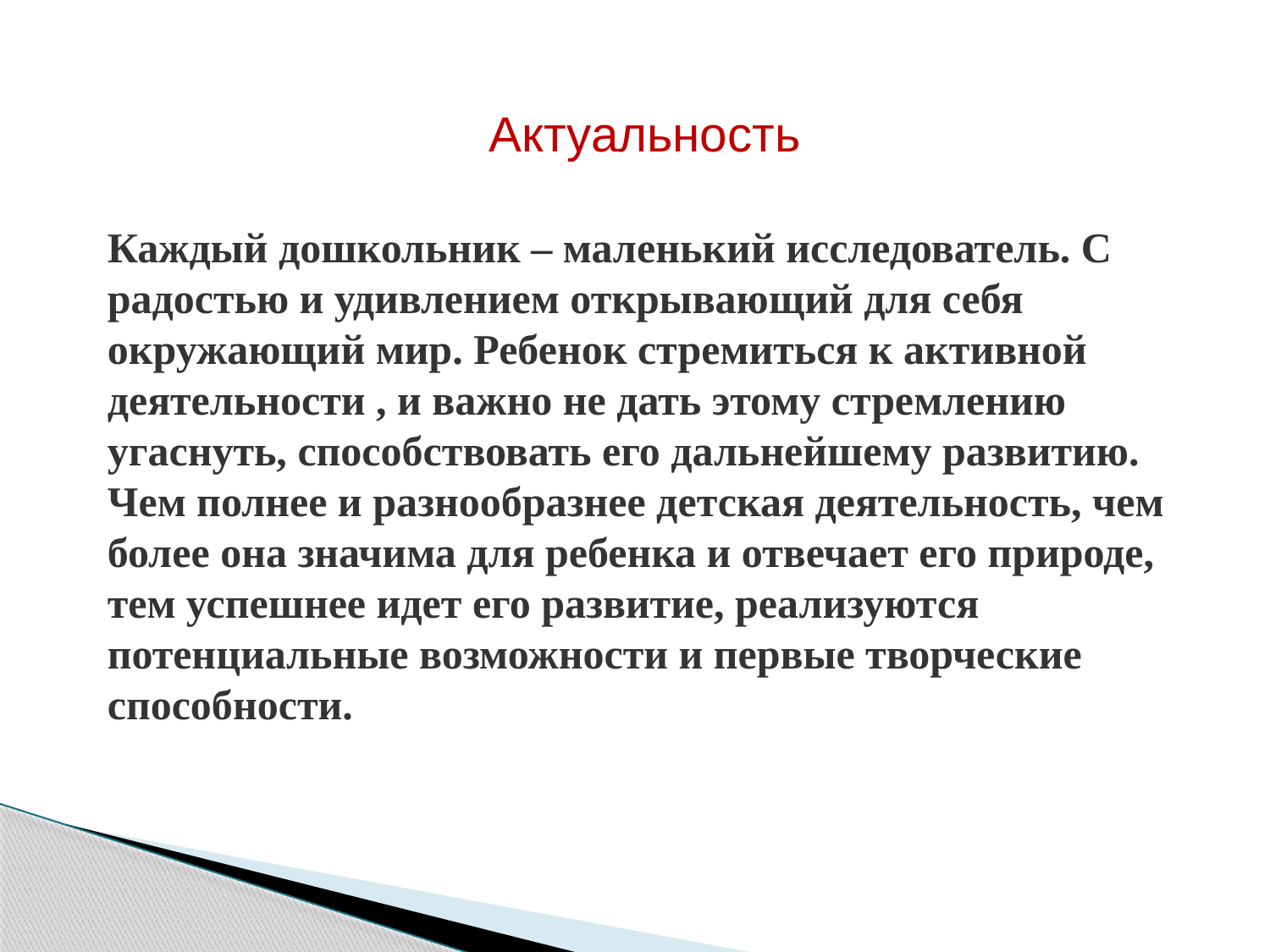

Актуальность

Каждый дошкольник – маленький исследователь. С радостью и удивлением открывающий для себя окружающий мир. Ребенок стремиться к активной деятельности , и важно не дать этому стремлению угаснуть, способствовать его дальнейшему развитию. Чем полнее и разнообразнее детская деятельность, чем более она значима для ребенка и отвечает его природе, тем успешнее идет его развитие, реализуются потенциальные возможности и первые творческие способности.